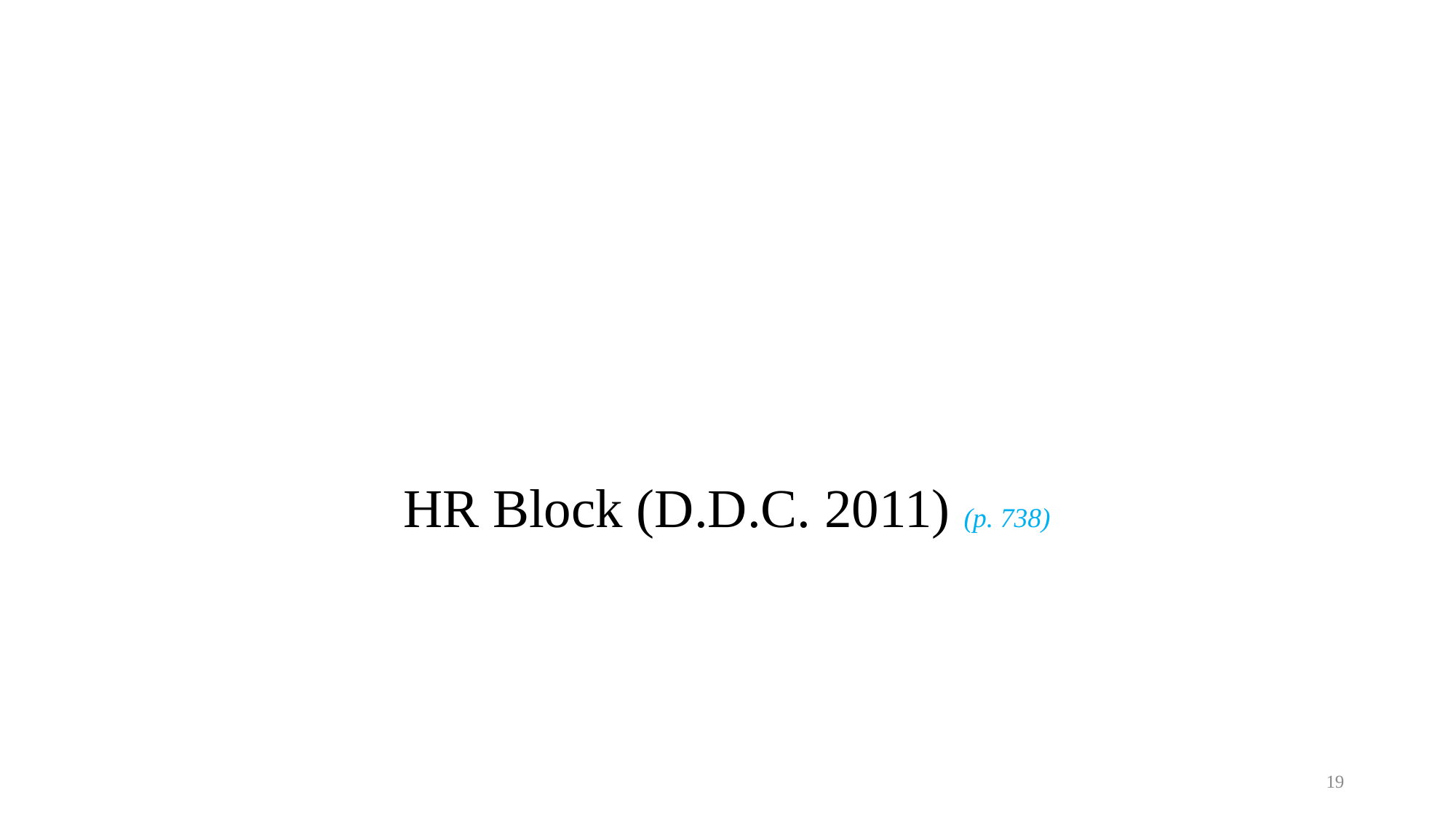

# HR Block (D.D.C. 2011) (p. 738)

19